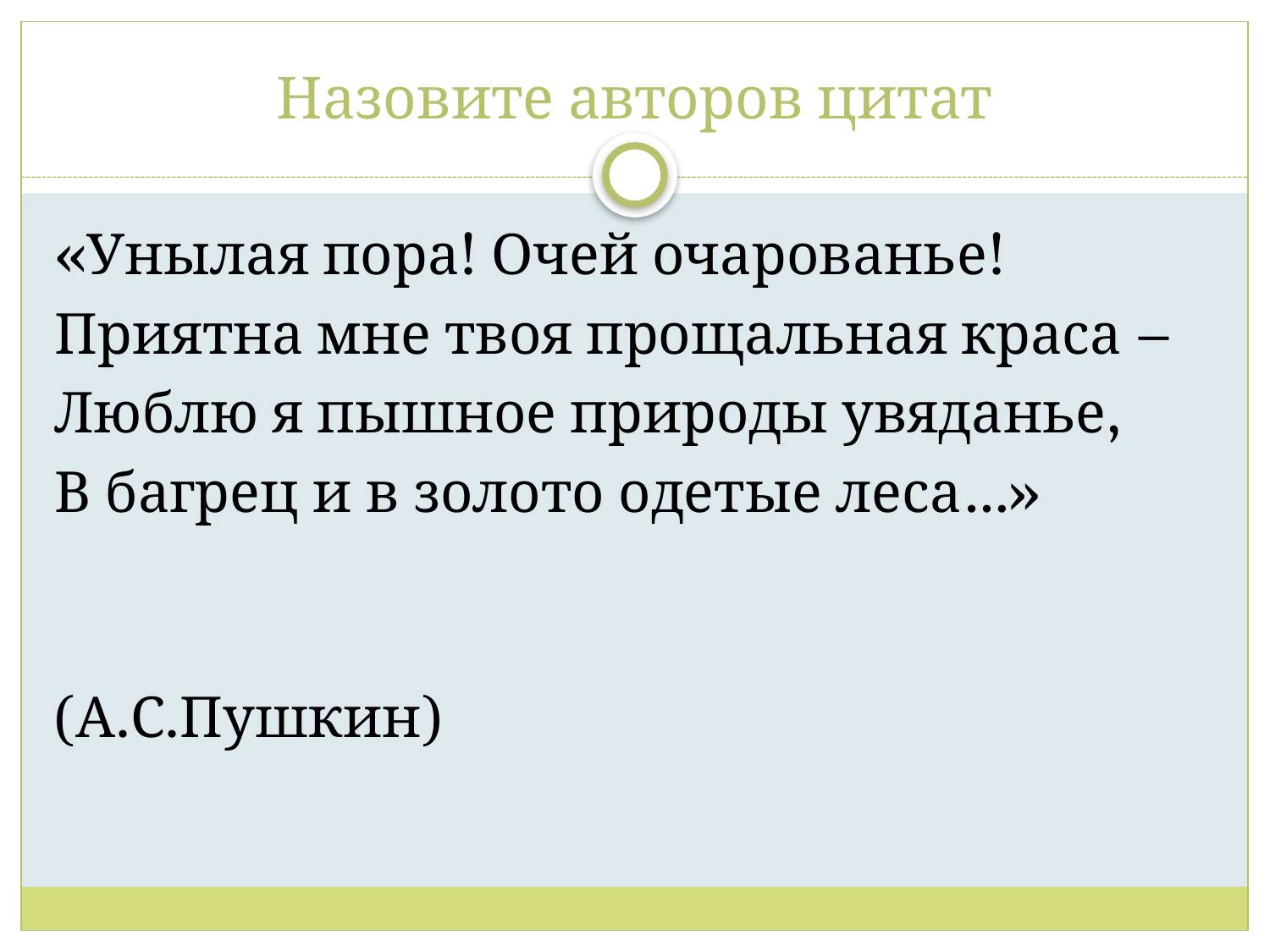

# Назовите авторов цитат
«Унылая пора! Очей очарованье!
Приятна мне твоя прощальная краса –
Люблю я пышное природы увяданье,
В багрец и в золото одетые леса…»

(А.С.Пушкин)